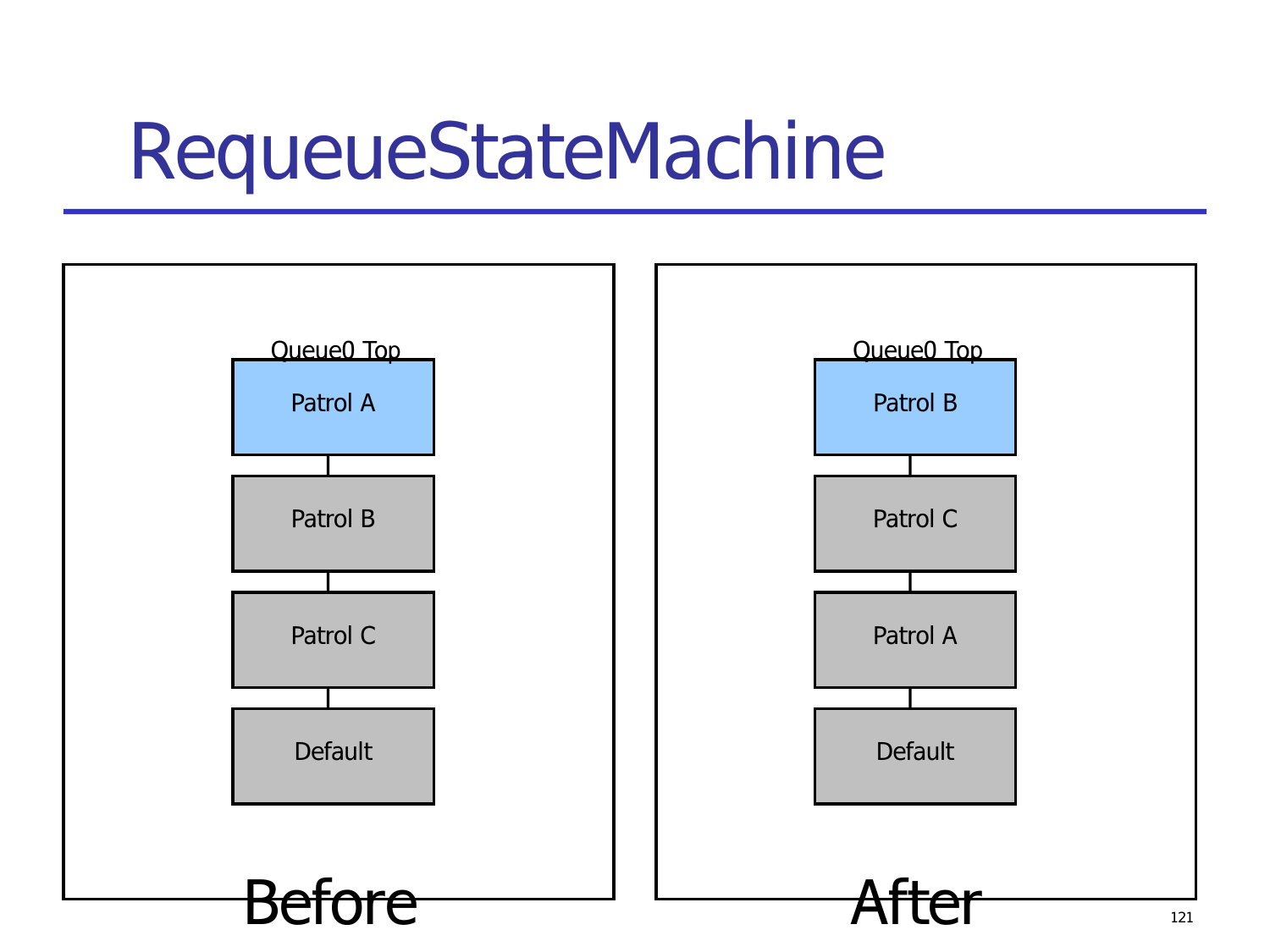

# RequeueStateMachine

Queue0 Top
Queue0 Top
Patrol A
Patrol B

Patrol B
Patrol C

Patrol C
Patrol A

Default
Default
Before
After
121